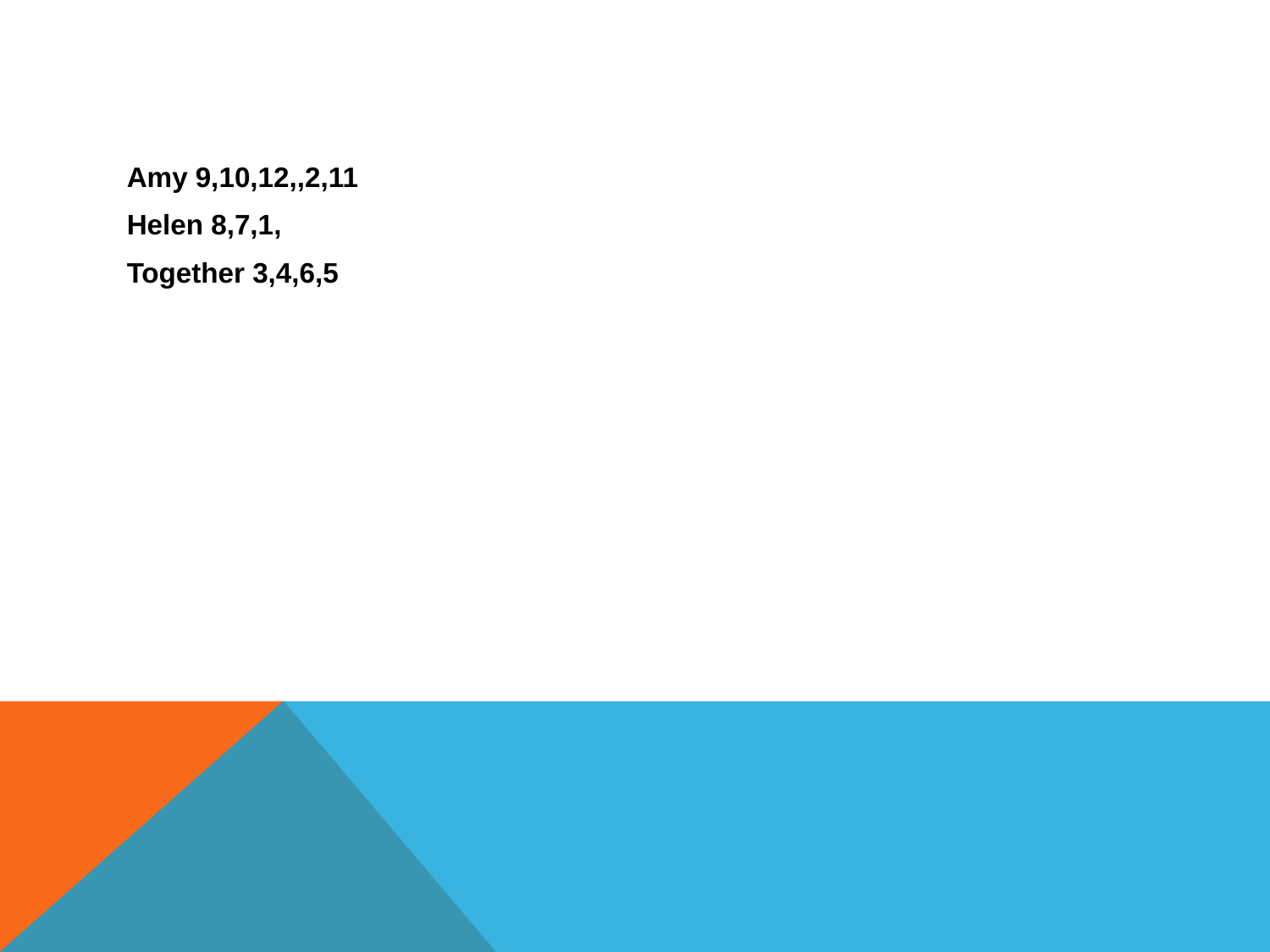

#
Amy 9,10,12,,2,11
Helen 8,7,1,
Together 3,4,6,5